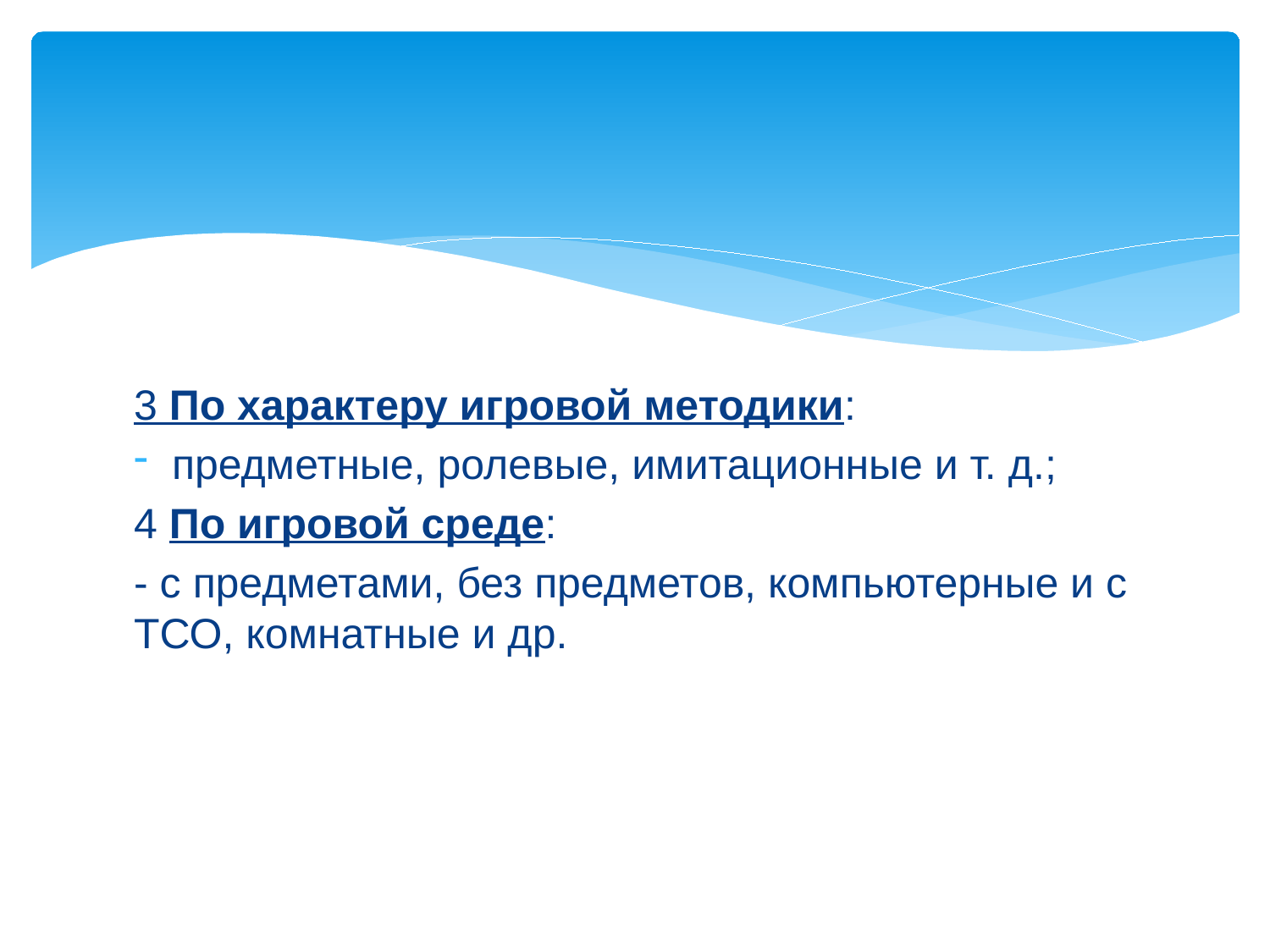

#
3 По характеру игровой методики:
предметные, ролевые, имитационные и т. д.;
4 По игровой среде:
- с предметами, без предметов, компьютерные и с ТСО, комнатные и др.